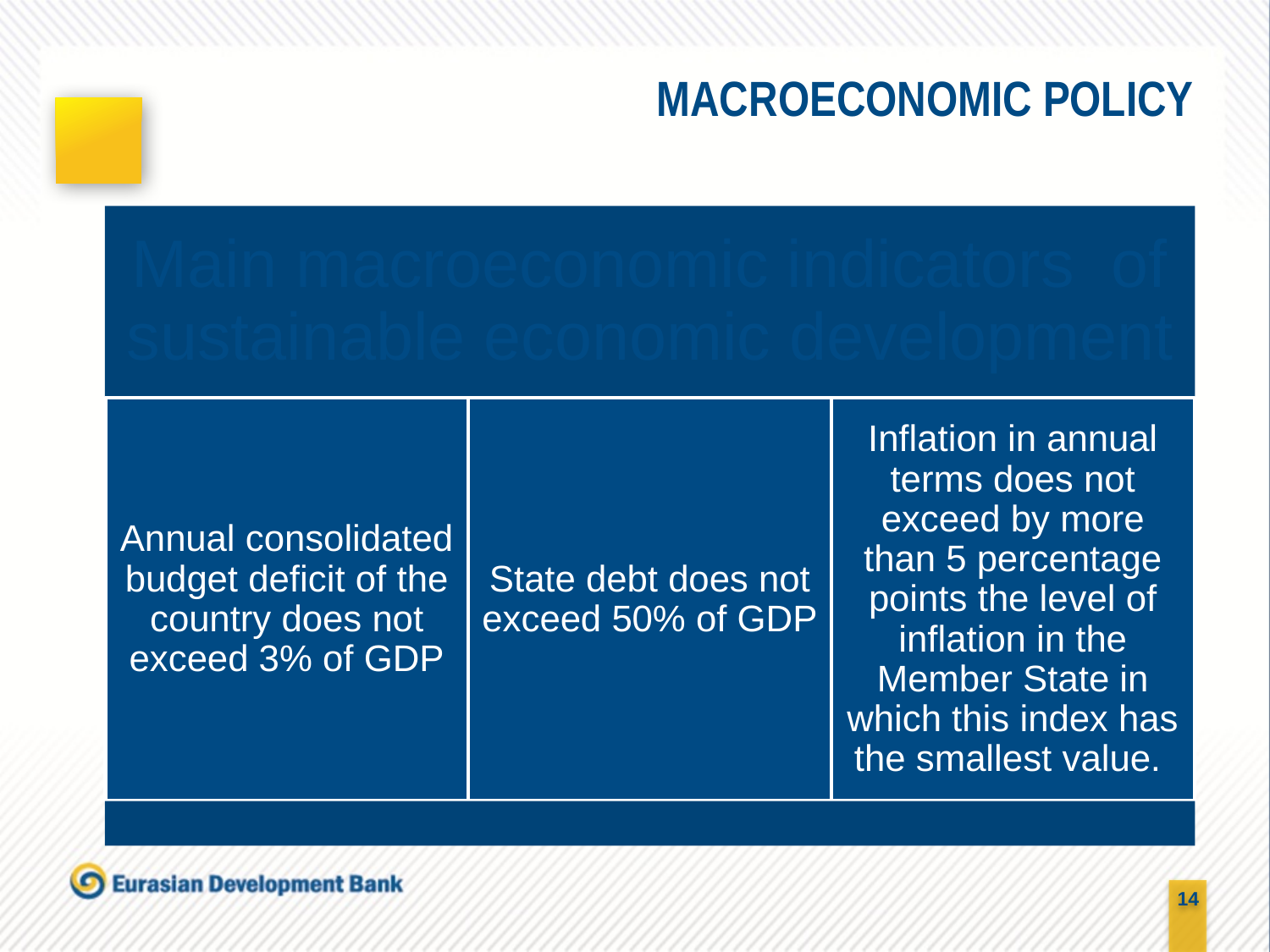

# MACROECONOMIC POLICY
Main macroeconomic indicators  of sustainable economic development
Annual consolidated budget deficit of the country does not exceed 3% of GDP
State debt does not exceed 50% of GDP
Inflation in annual terms does not exceed by more than 5 percentage points the level of inflation in the Member State in which this index has the smallest value.